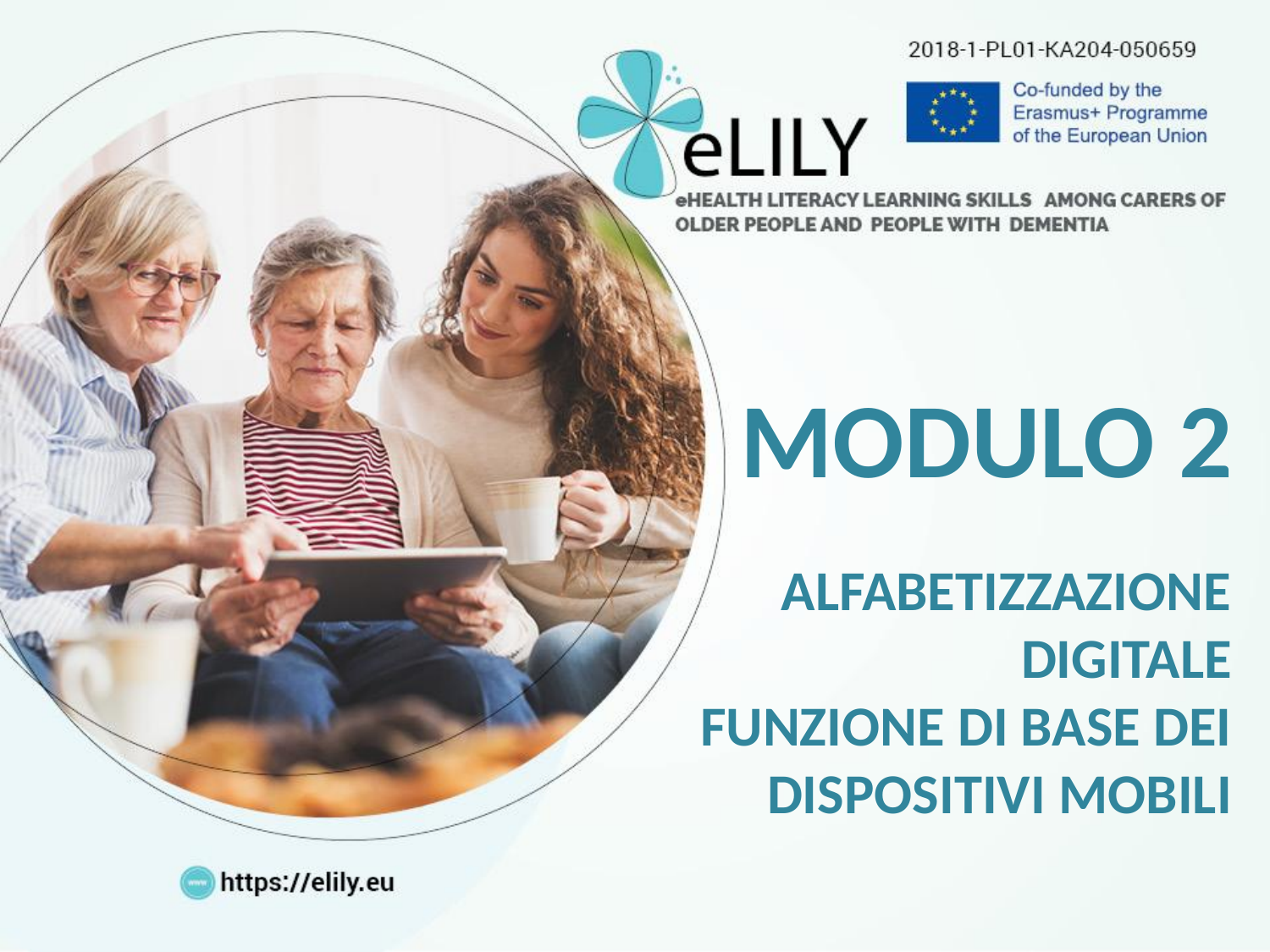

MODULO 2
ALFABETIZZAZIONE DIGITALE
Funzione di base dei dispositivi mobili